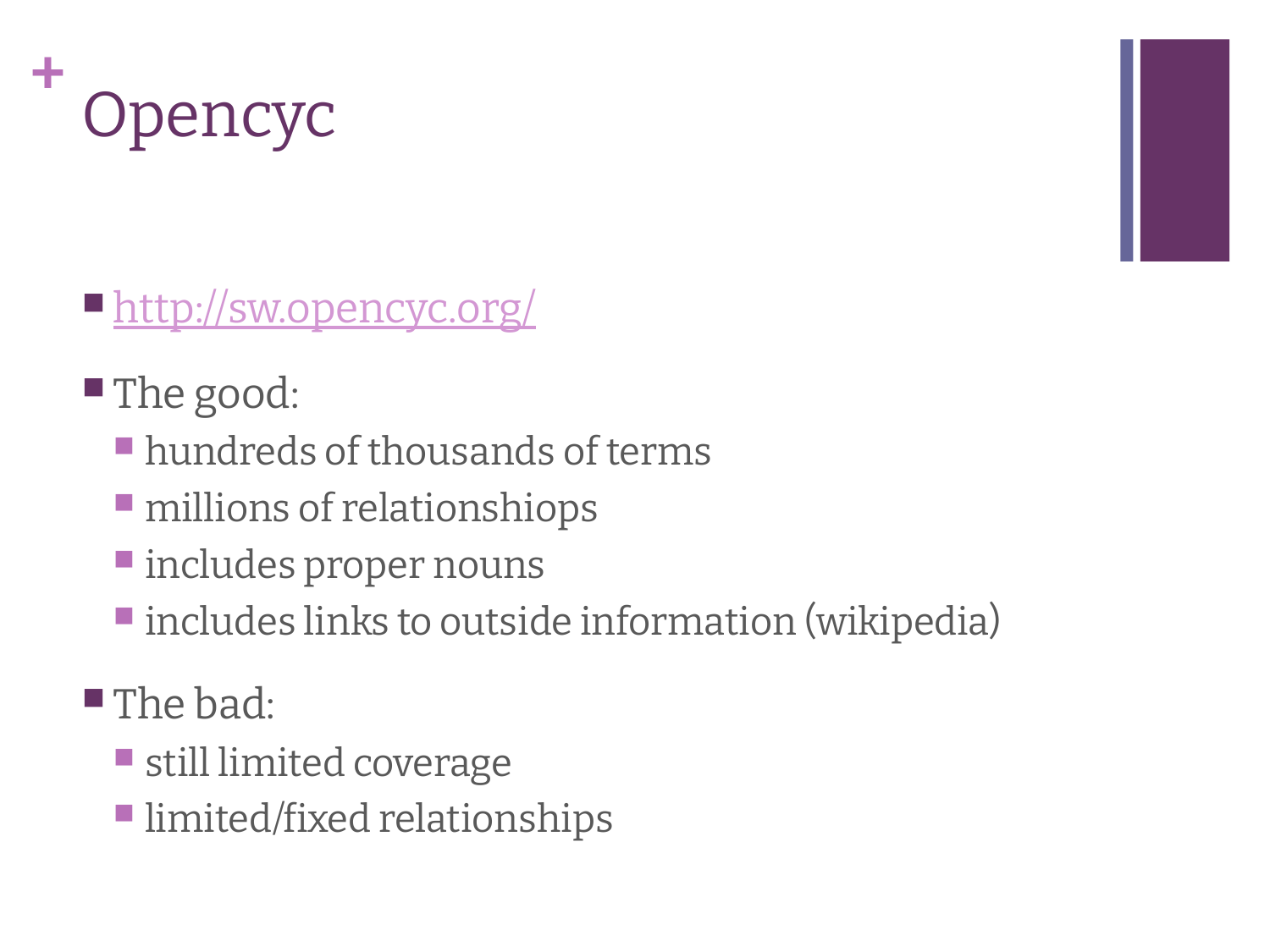

# Opencyc
http://sw.opencyc.org/
The good:
hundreds of thousands of terms
millions of relationshiops
includes proper nouns
includes links to outside information (wikipedia)
The bad:
still limited coverage
limited/fixed relationships